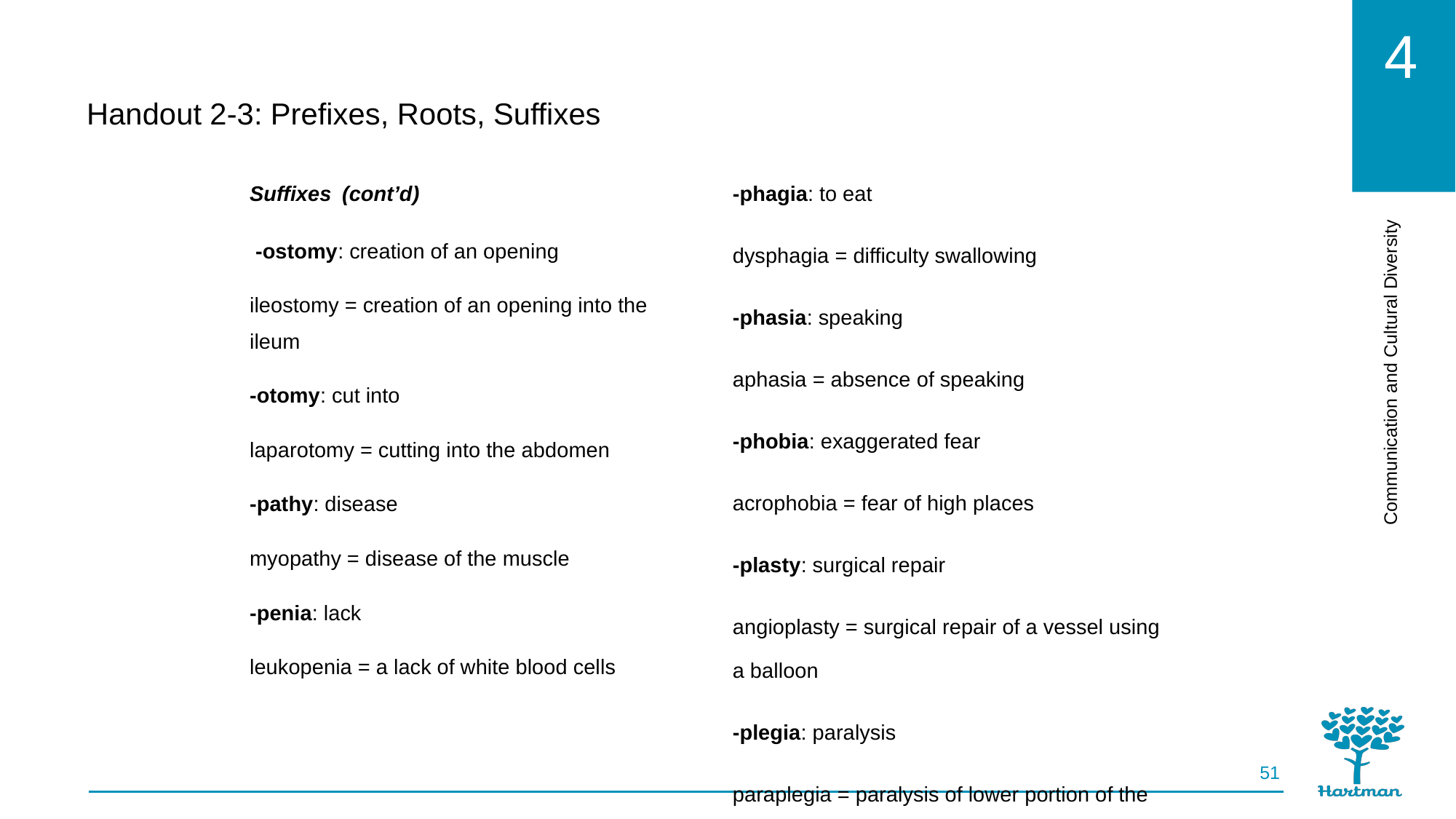

Handout 2-3: Prefixes, Roots, Suffixes
-phagia: to eat
dysphagia = difficulty swallowing
-phasia: speaking
aphasia = absence of speaking
-phobia: exaggerated fear
acrophobia = fear of high places
-plasty: surgical repair
angioplasty = surgical repair of a vessel using a balloon
-plegia: paralysis
paraplegia = paralysis of lower portion of the body
-rrhage: excessive flow
hemorrhage = excessive flow of blood

Suffixes (cont’d)
 -ostomy: creation of an opening
ileostomy = creation of an opening into the ileum
-otomy: cut into
laparotomy = cutting into the abdomen
-pathy: disease
myopathy = disease of the muscle
-penia: lack
leukopenia = a lack of white blood cells

51